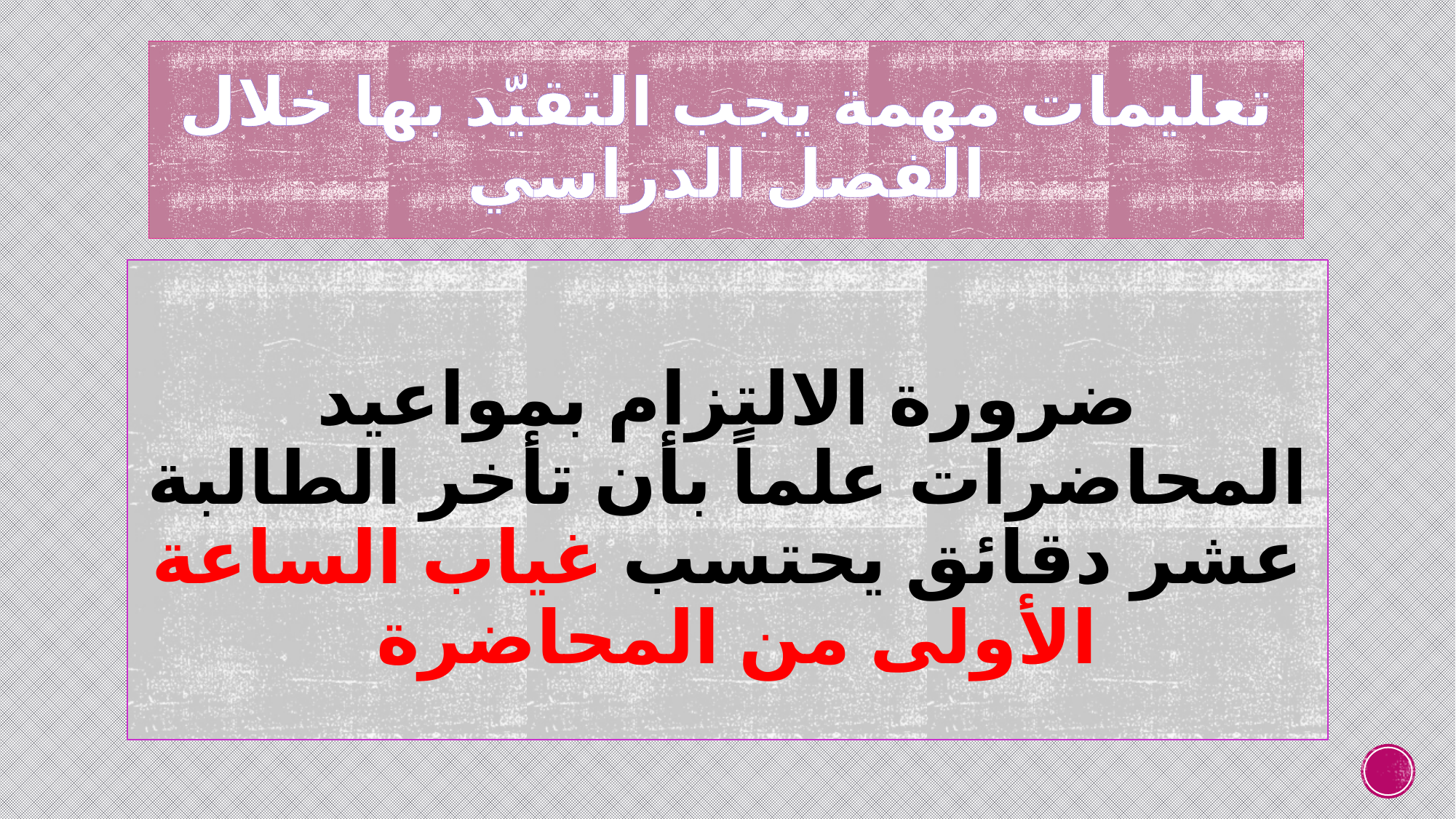

# تعليمات مهمة يجب التقيّد بها خلال الفصل الدراسي

ضرورة الالتزام بمواعيد المحاضرات علماً بأن تأخر الطالبة عشر دقائق يحتسب غياب الساعة الأولى من المحاضرة